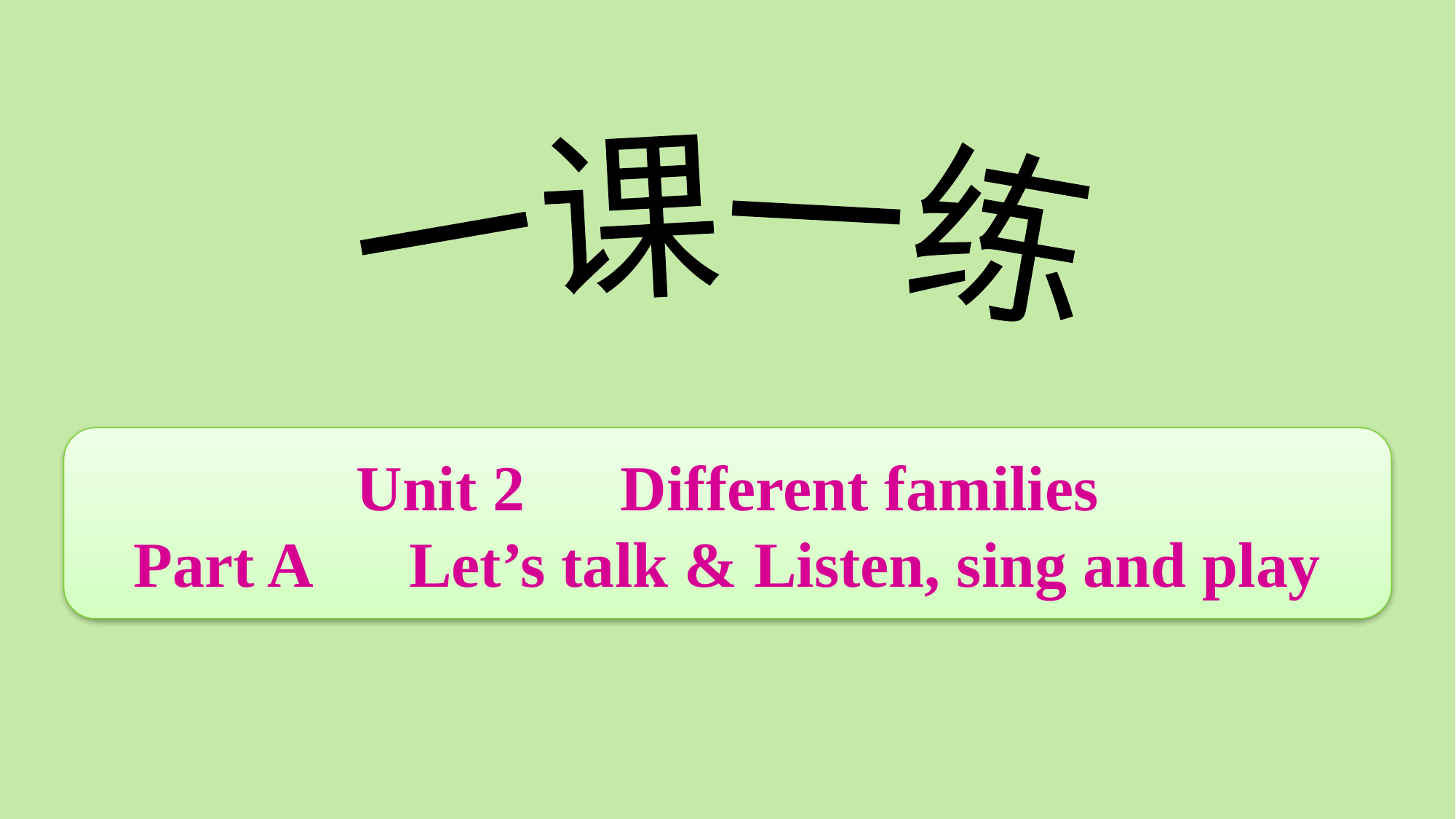

Unit 2　Different families
Part A　Let’s talk & Listen, sing and play